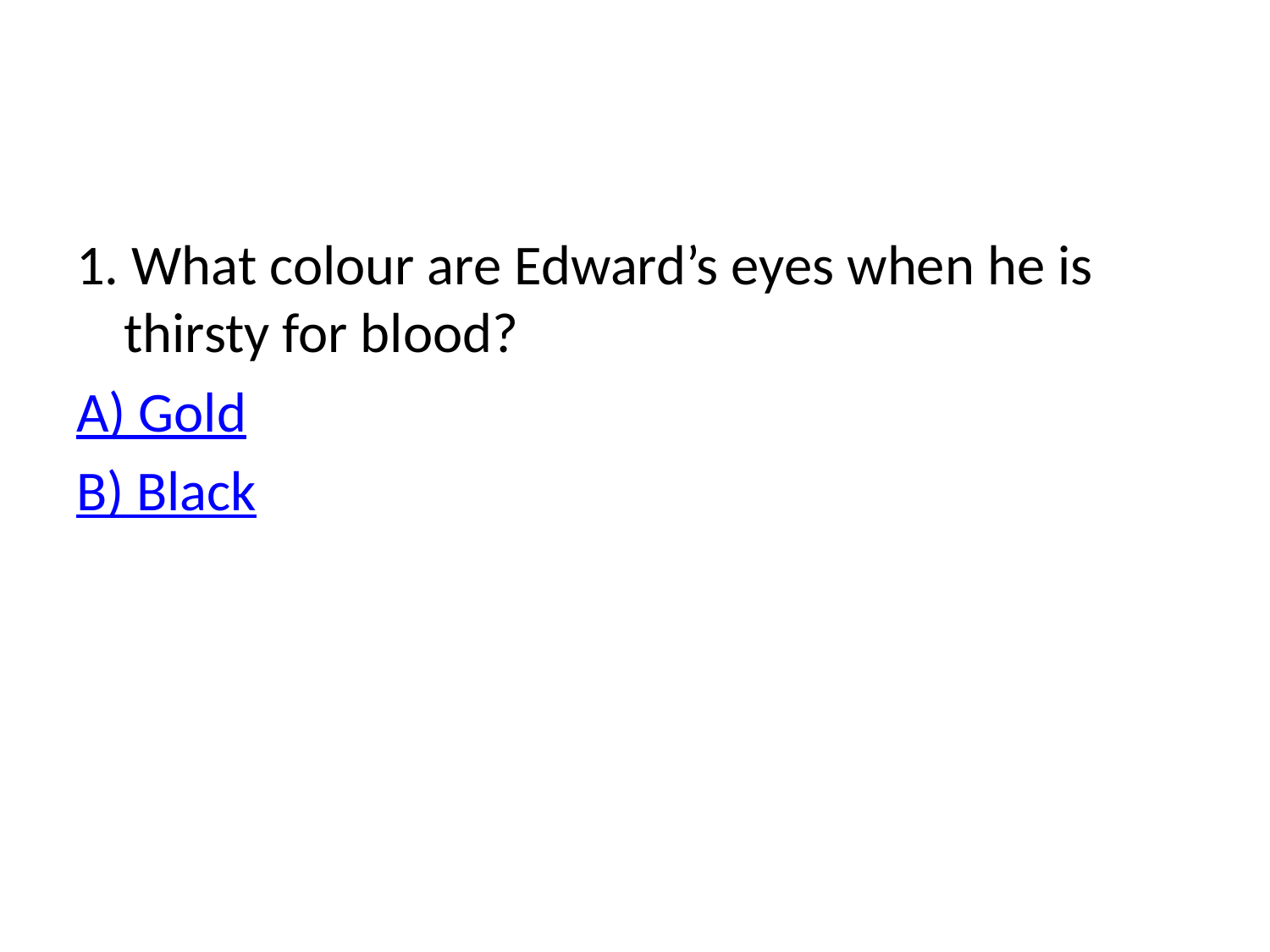

1. What colour are Edward’s eyes when he is thirsty for blood?
A) Gold
B) Black